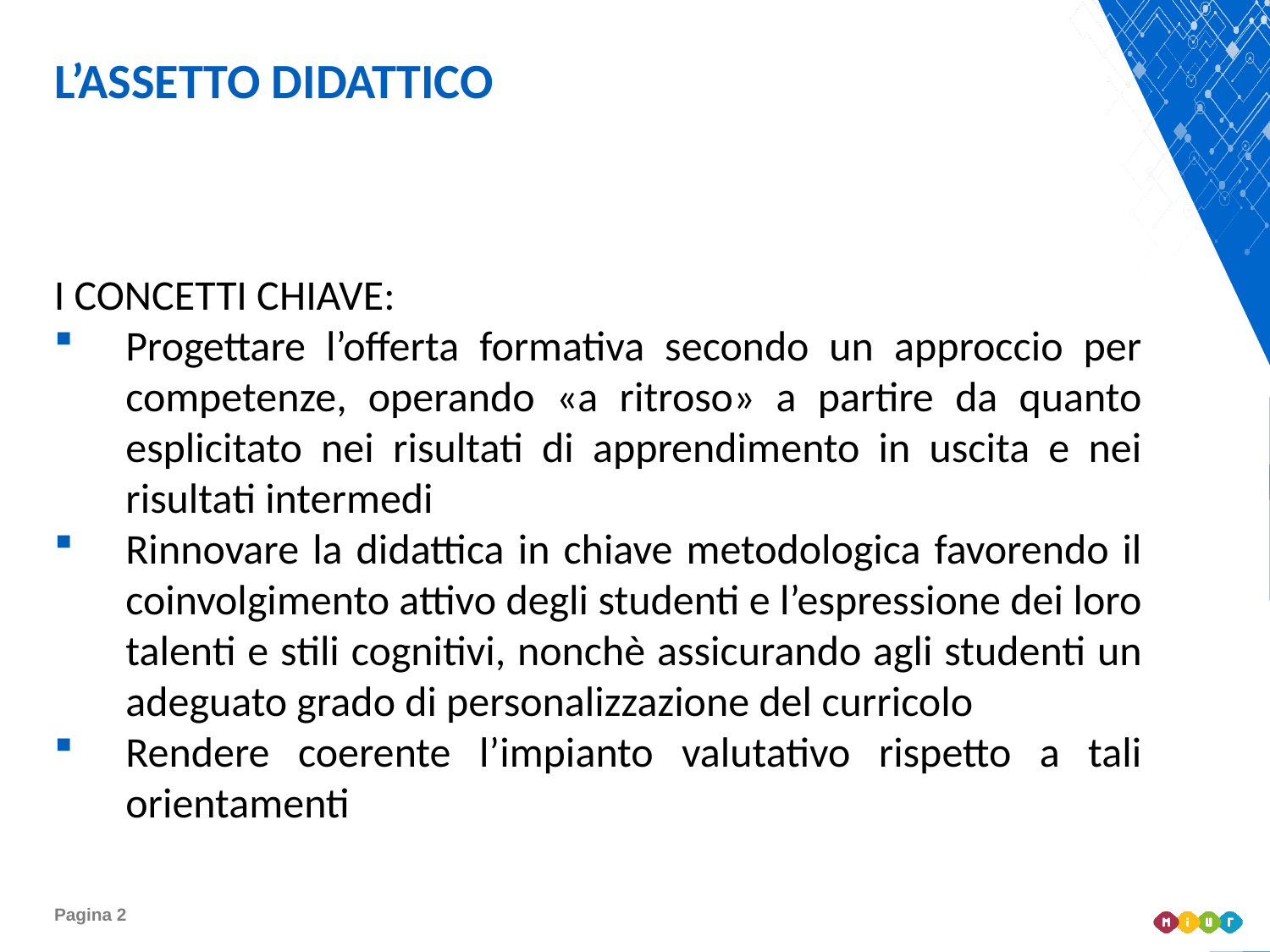

L’ASSETTO DIDATTICO
I CONCETTI CHIAVE:
Progettare l’offerta formativa secondo un approccio per competenze, operando «a ritroso» a partire da quanto esplicitato nei risultati di apprendimento in uscita e nei risultati intermedi
Rinnovare la didattica in chiave metodologica favorendo il coinvolgimento attivo degli studenti e l’espressione dei loro talenti e stili cognitivi, nonchè assicurando agli studenti un adeguato grado di personalizzazione del curricolo
Rendere coerente l’impianto valutativo rispetto a tali orientamenti